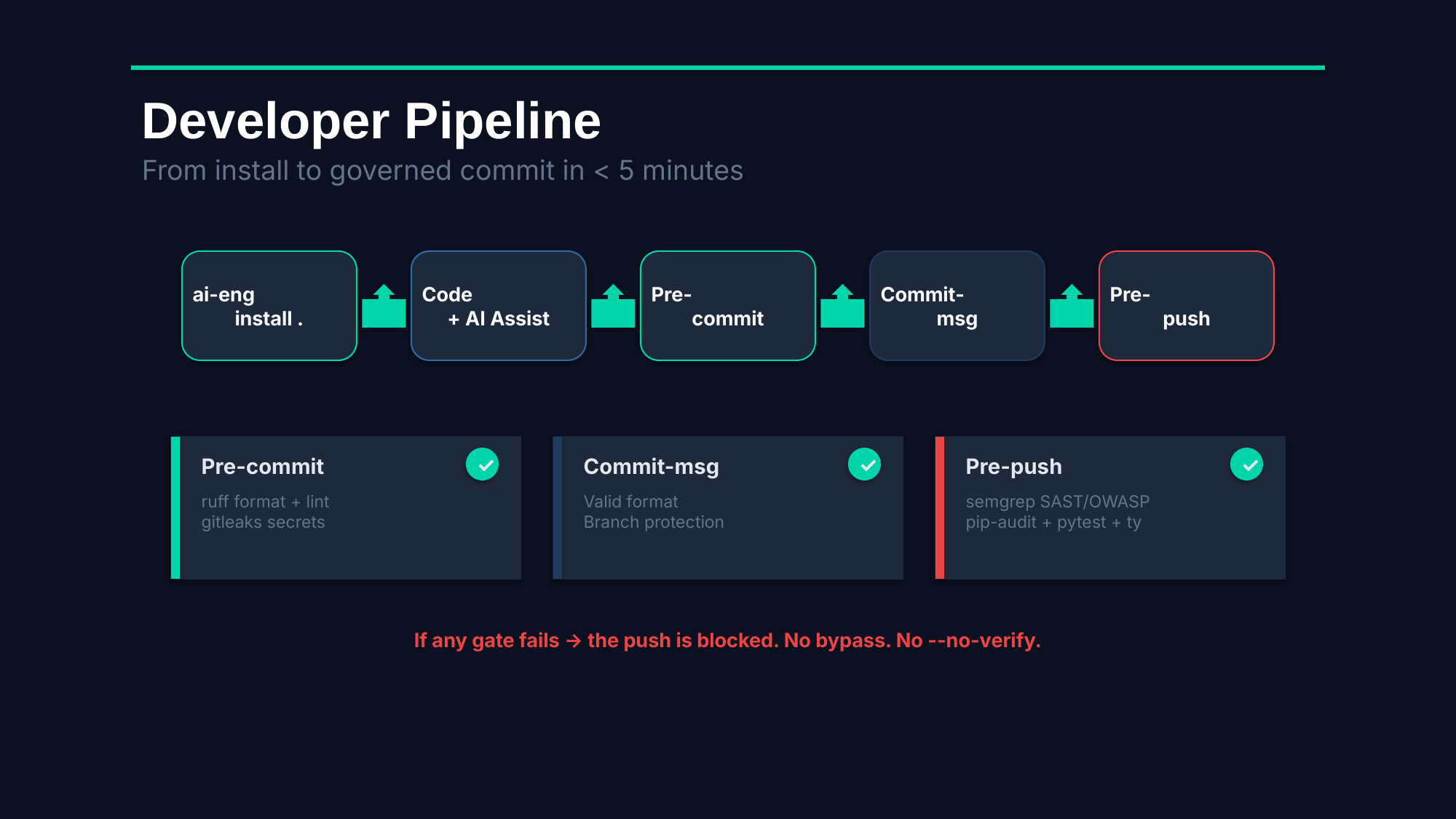

Developer Pipeline
From install to governed commit in < 5 minutes

ai-eng
install .

Code
+ AI Assist

Pre-
commit

Commit-
msg

Pre-
push

Pre-commit

✓
Commit-msg

✓
Pre-push

✓
ruff format + lint
gitleaks secrets
Valid format
Branch protection
semgrep SAST/OWASP
pip-audit + pytest + ty
If any gate fails → the push is blocked. No bypass. No --no-verify.